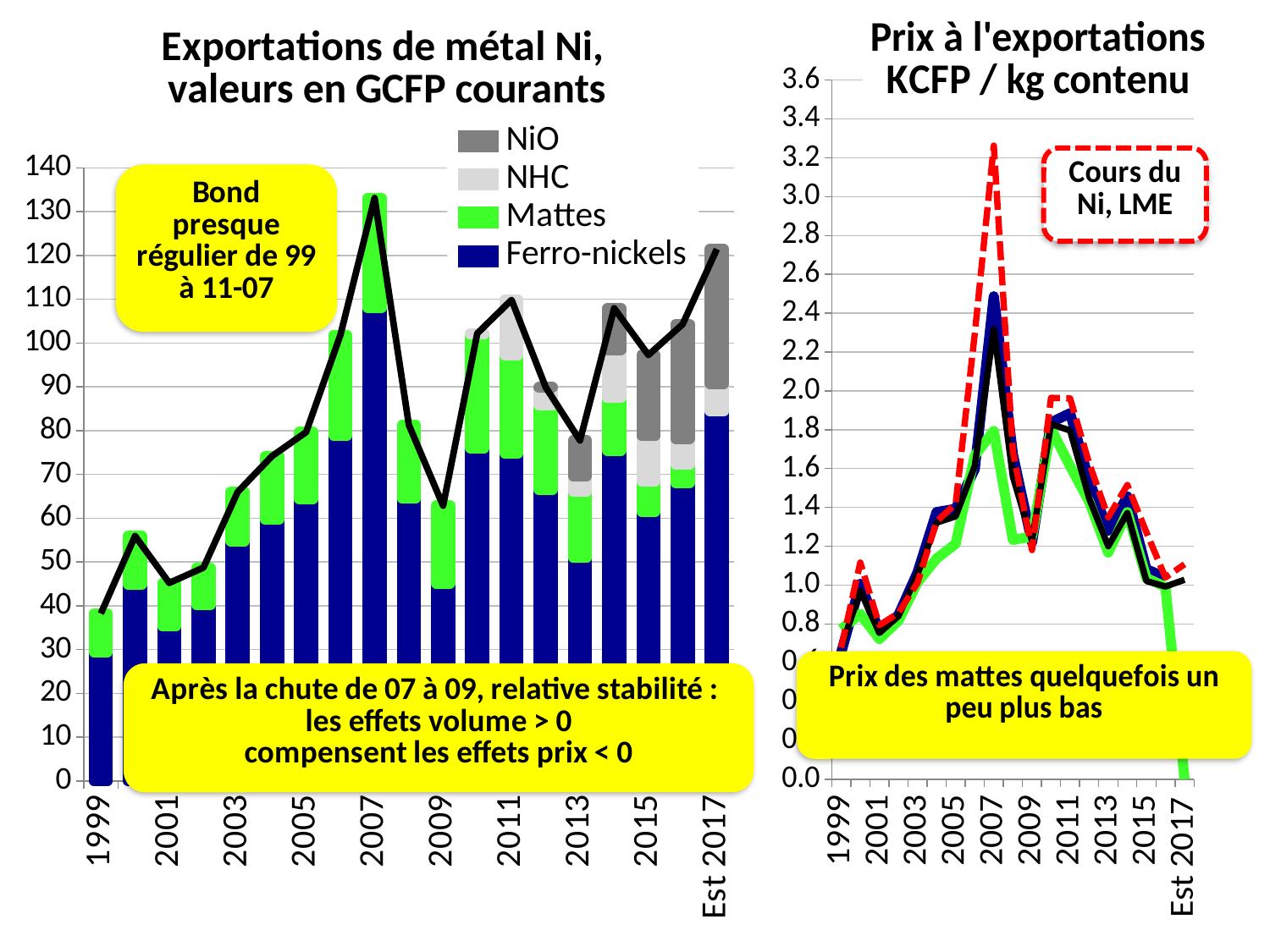

[unsupported chart]

### Chart: Exportations de métal Ni,
valeurs en GCFP courants

| Category | Ferro-nickels | Mattes  | NHC | NiO | Total |
|---|---|---|---|---|---|
| 1999 | 29.445 | 8.764 | 0.0 | 0.0 | 38.209 |
| 2000 | 44.897122807 | 11.028681011 | 0.0 | 0.0 | 55.925803818 |
| 2001 | 35.350432897 | 9.853237943 | 0.0 | 0.0 | 45.20367084 |
| 2002 | 40.179716593 | 8.527836279 | 0.0 | 0.0 | 48.707552872 |
| 2003 | 54.77396419900001 | 11.225107888 | 0.0 | 0.0 | 65.999072087 |
| 2004 | 59.695619452 | 14.460594512 | 0.0 | 0.0 | 74.156213964 |
| 2005 | 64.363853126 | 15.2847638 | 0.0 | 0.0 | 79.64861692599997 |
| 2006 | 78.93553250000001 | 22.88846279999998 | 0.0 | 0.0 | 101.8239953 |
| 2007 | 107.9952947 | 25.11655034000001 | 0.0 | 0.0 | 133.11184504 |
| 2008 | 64.47885789999965 | 16.815578753 | 0.0 | 0.0 | 81.29443665299998 |
| 2009 | 45.088280092 | 17.742205282 | 0.0 | 0.0 | 62.830485374 |
| 2010 | 76.0346695 | 25.9782207 | 0.17965492 | 0.0 | 102.19254512 |
| 2011 | 74.84270729999974 | 22.4382878 | 12.5553012 | 0.0 | 109.8362963 |
| 2012 | 66.5033395 | 19.3538354 | 4.002570585999996 | 0.02984928536 | 89.88959477136 |
| 2013 | 51.03148754199999 | 15.0789 | 3.514617546736618 | 8.12217901493122 | 77.74718410366783 |
| 2014 | 75.41445610223498 | 12.1190666 | 10.89600558737865 | 9.491618397578739 | 107.9211466871924 |
| 2015 | 61.492231146 | 7.001936 | 10.2989184470953 | 18.45755893343 | 97.25064452652528 |
| 2016 | 68.02485180699954 | 4.2487757 | 5.824322559759971 | 26.17333281956417 | 104.2712828863242 |
| Est 2017 | 84.39869839992338 | 0.0 | 6.289771353191412 | 30.74403354449721 | 121.432503297612 |